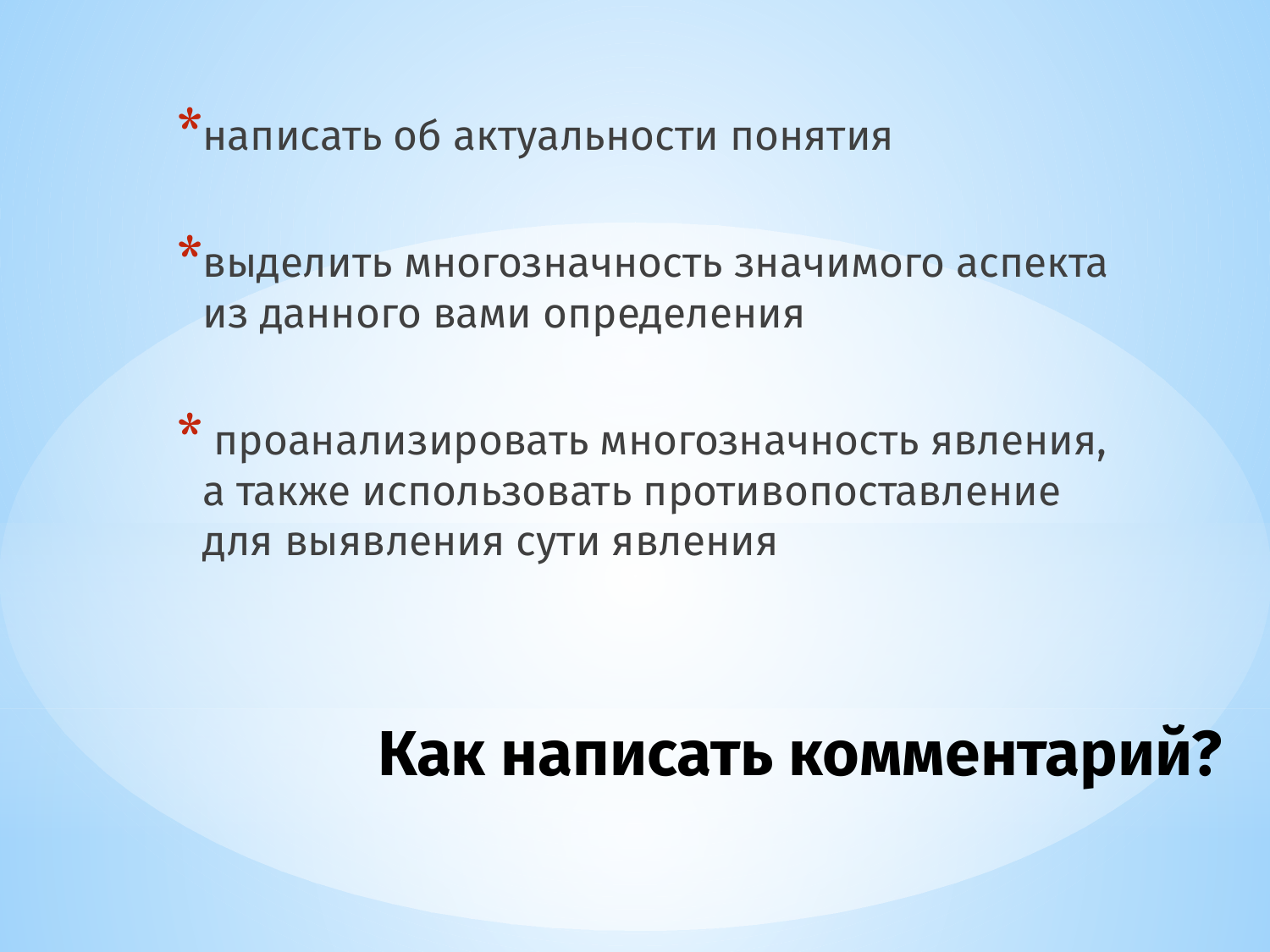

написать об актуальности понятия

выделить многозначность значимого аспекта из данного вами определения

 проанализировать многозначность явления, а также использовать противопоставление для выявления сути явления
# Как написать комментарий?